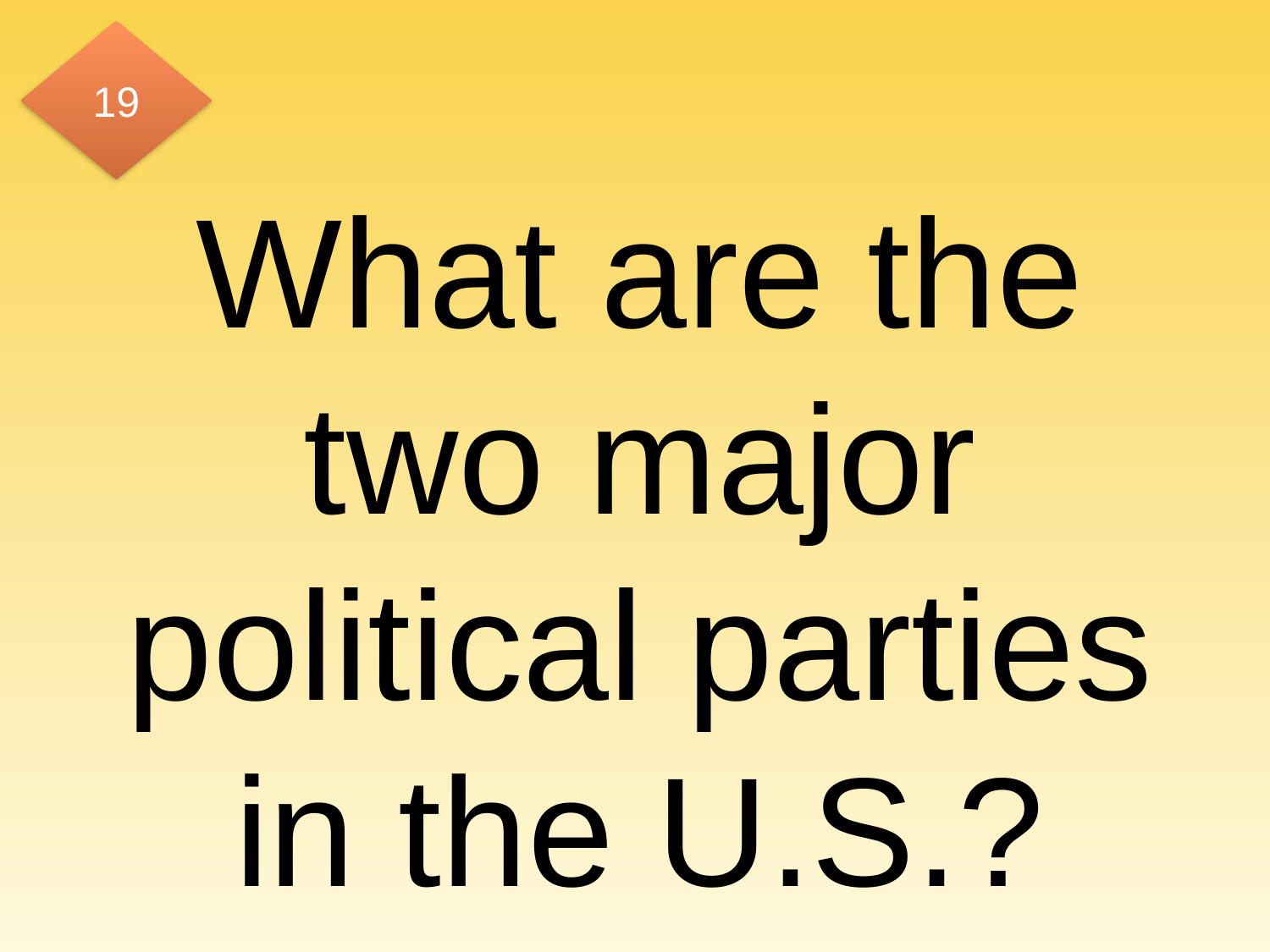

19
# What are the two major political parties in the U.S.?